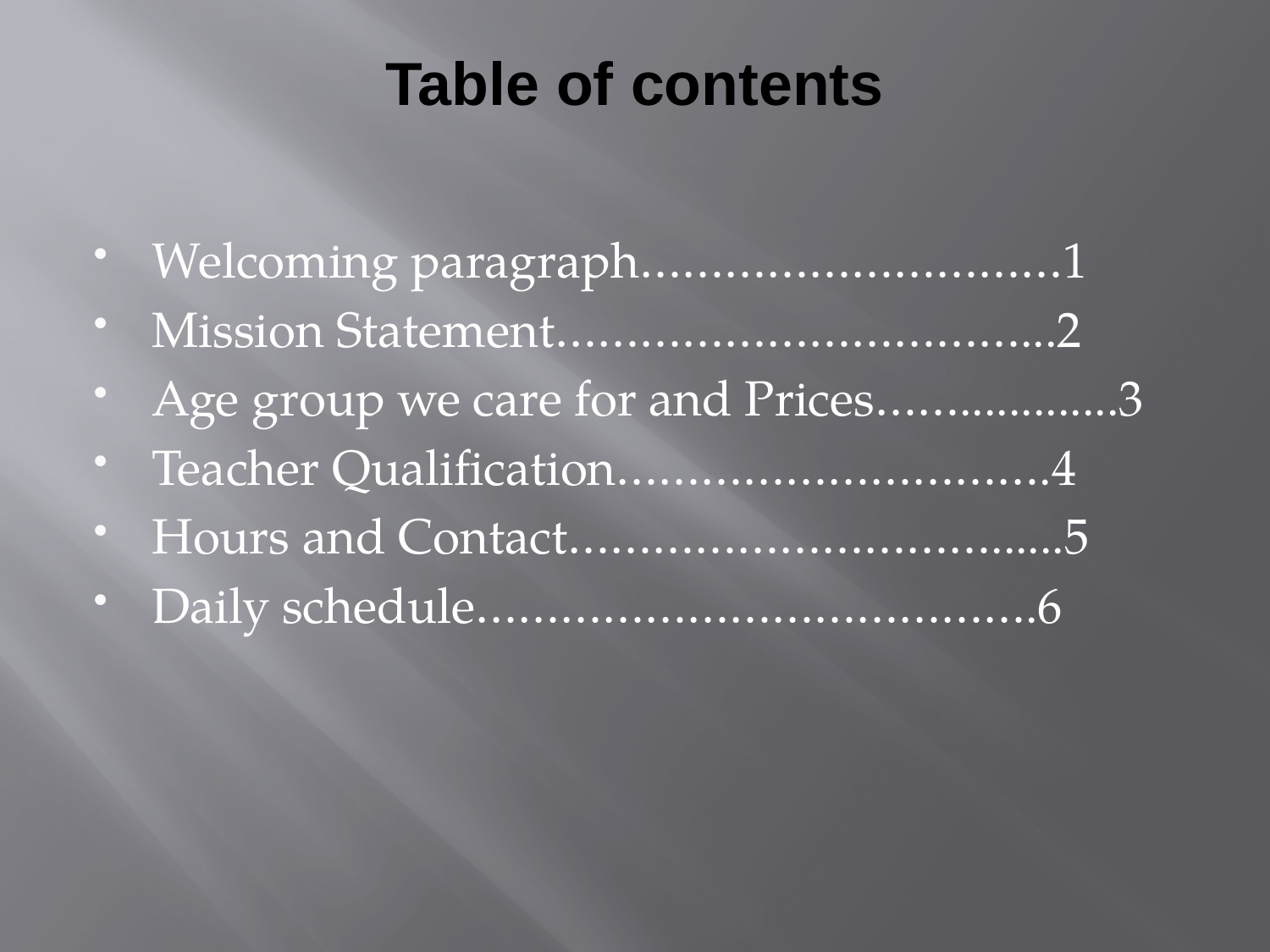

# Table of contents
Welcoming paragraph…………………………1
Mission Statement……………………………...2
Age group we care for and Prices…….............3
Teacher Qualification………………………….4
Hours and Contact…………………………......5
Daily schedule………………………………….6